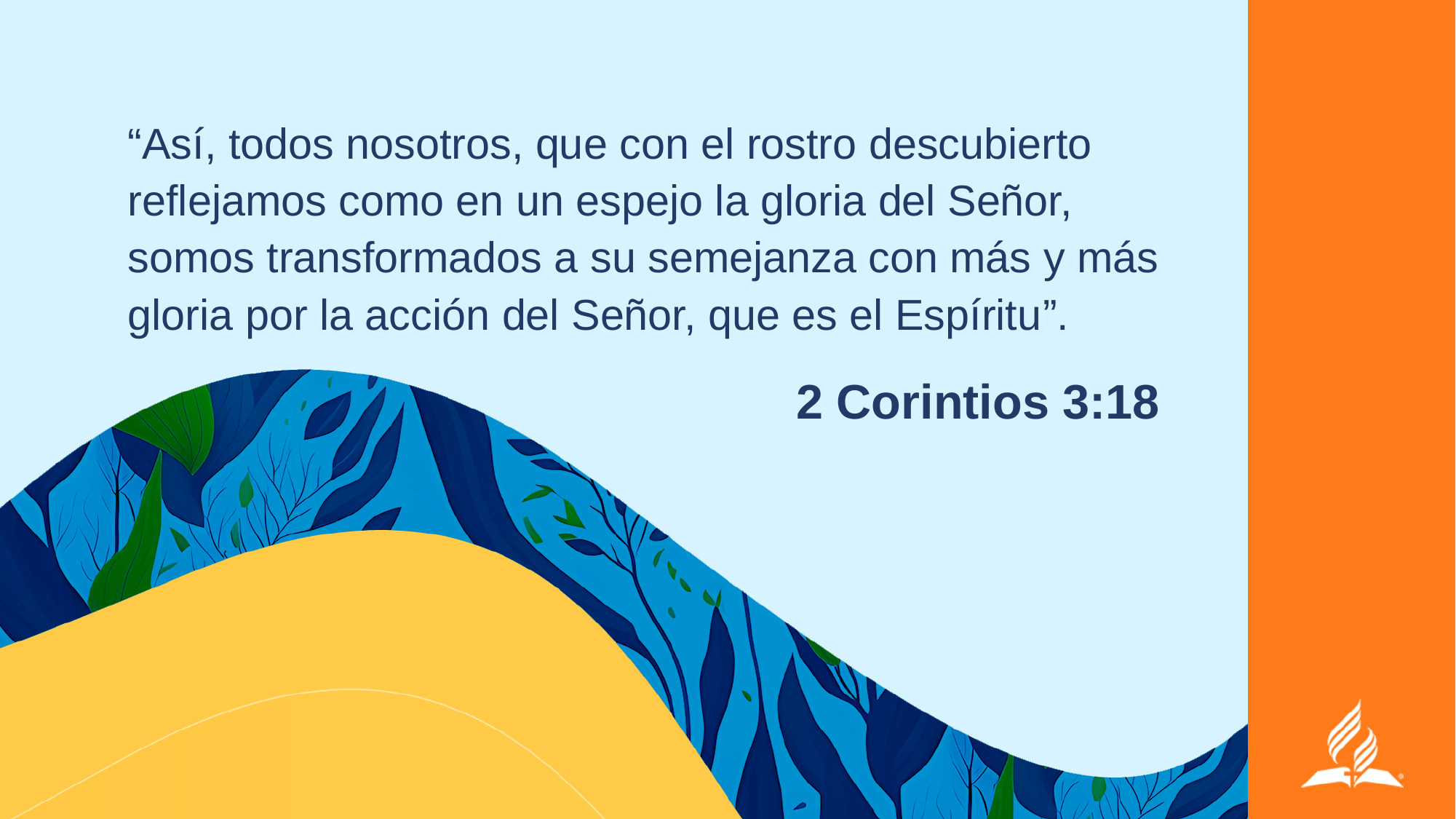

“Así, todos nosotros, que con el rostro descubierto reflejamos como en un espejo la gloria del Señor, somos transformados a su semejanza con más y más gloria por la acción del Señor, que es el Espíritu”.
2 Corintios 3:18